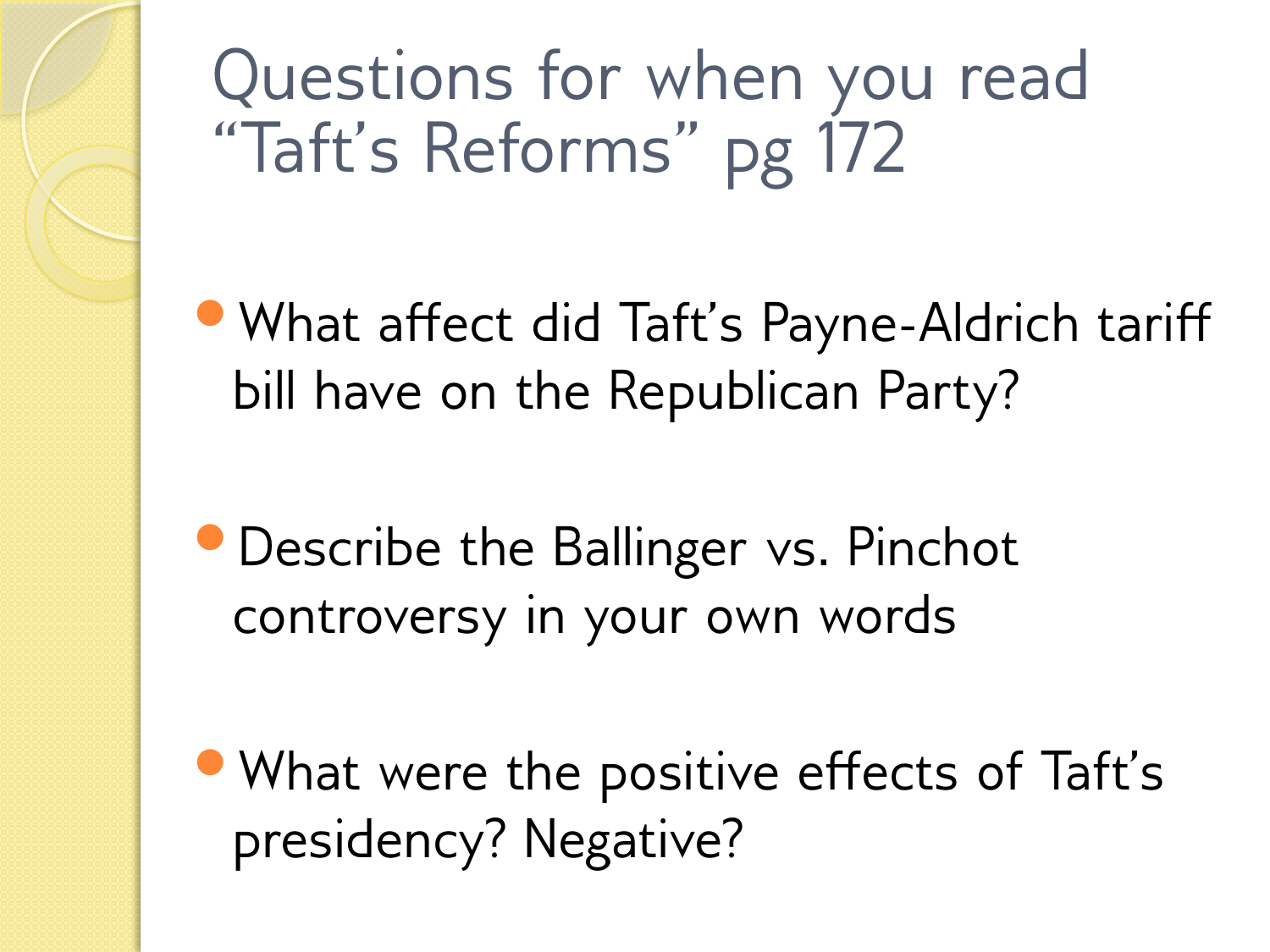

# Questions for when you read “Taft’s Reforms” pg 172

What affect did Taft’s Payne-Aldrich tariff bill have on the Republican Party?

Describe the Ballinger vs. Pinchot controversy in your own words

What were the positive effects of Taft’s presidency? Negative?